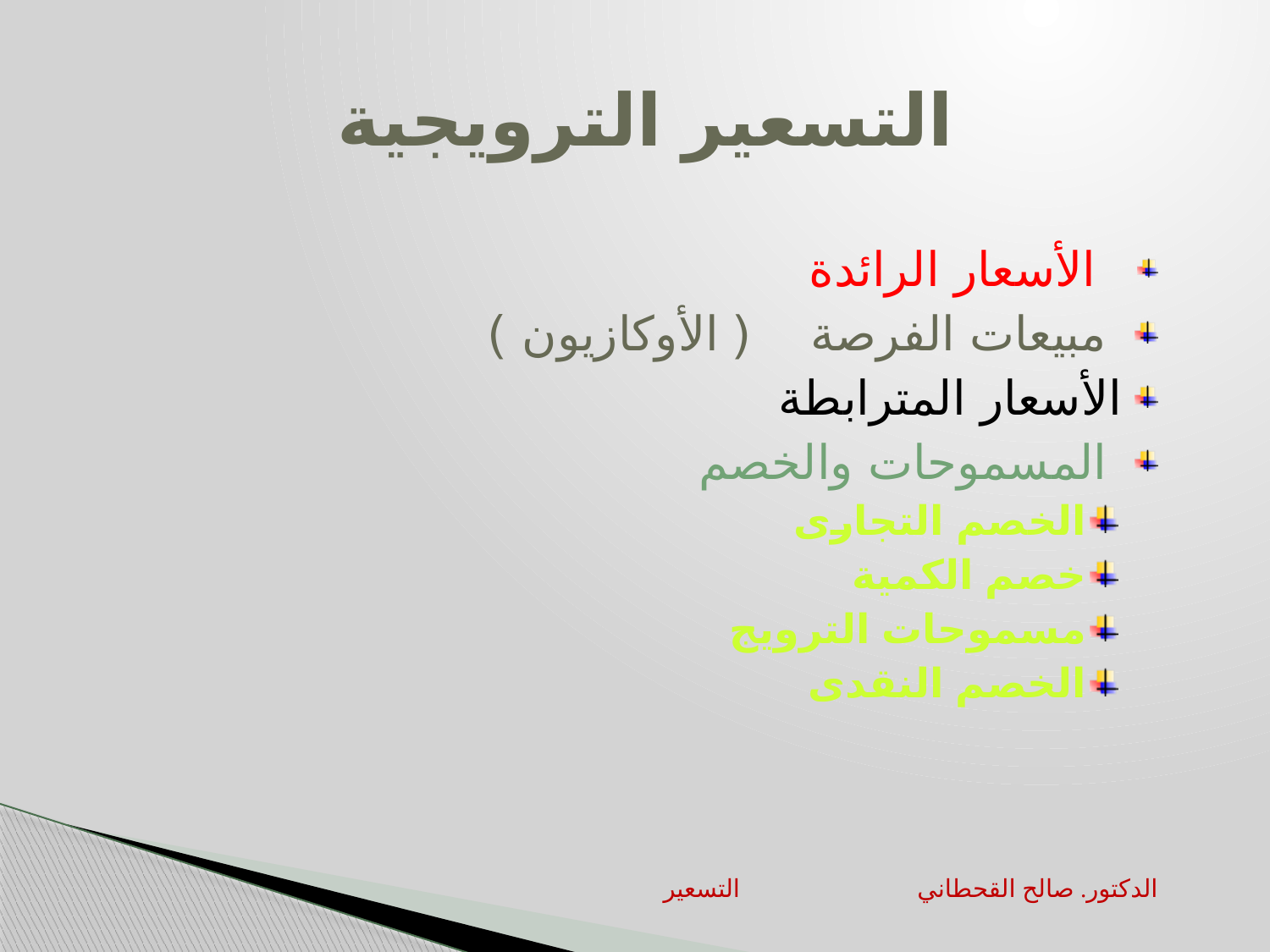

# التسعير الترويجية
  الأسعار الرائدة
 مبيعات الفرصة    ( الأوكازيون )
الأسعار المترابطة
 المسموحات والخصم
الخصم التجارى
خصم الكمية
مسموحات الترويج
الخصم النقدى
التسعير		الدكتور. صالح القحطاني